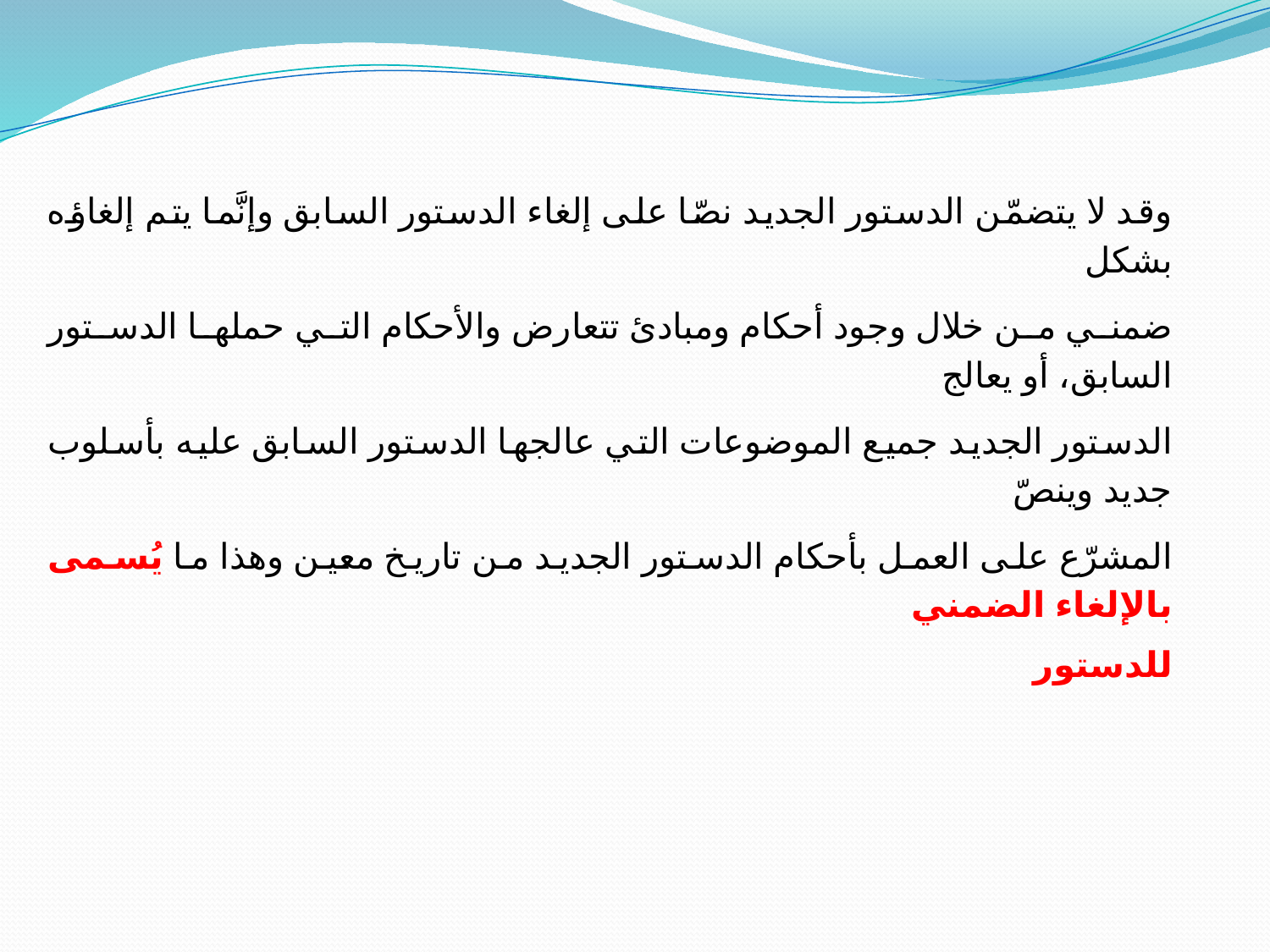

وقد لا يتضمّن الدستور الجديد نصّا على إلغاء الدستور السابق وإنَّما يتم إلغاؤه بشكل
ضمني من خلال وجود أحكام ومبادئ تتعارض والأحكام التي حملها الدستور السابق، أو يعالج
الدستور الجديد جميع الموضوعات التي عالجها الدستور السابق عليه بأسلوب جديد وينصّ
المشرّع على العمل بأحكام الدستور الجديد من تاريخ معين وهذا ما يُسمى بالإلغاء الضمني
للدستور